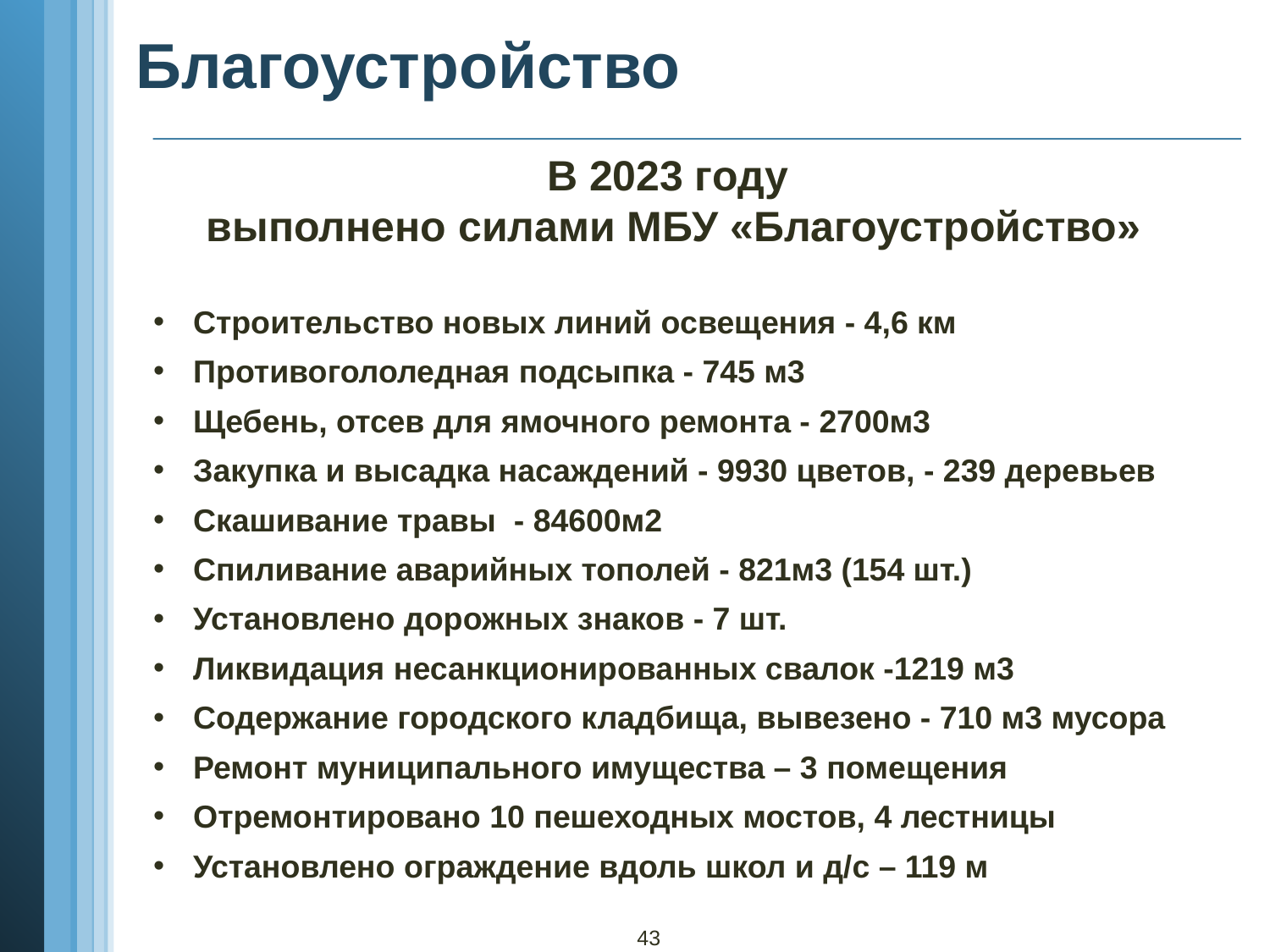

Благоустройство
В 2023 году
выполнено силами МБУ «Благоустройство»
Строительство новых линий освещения - 4,6 км
Противогололедная подсыпка - 745 м3
Щебень, отсев для ямочного ремонта - 2700м3
Закупка и высадка насаждений - 9930 цветов, - 239 деревьев
Скашивание травы  - 84600м2
Спиливание аварийных тополей - 821м3 (154 шт.)
Установлено дорожных знаков - 7 шт.
Ликвидация несанкционированных свалок -1219 м3
Содержание городского кладбища, вывезено - 710 м3 мусора
Ремонт муниципального имущества – 3 помещения
Отремонтировано 10 пешеходных мостов, 4 лестницы
Установлено ограждение вдоль школ и д/с – 119 м
43